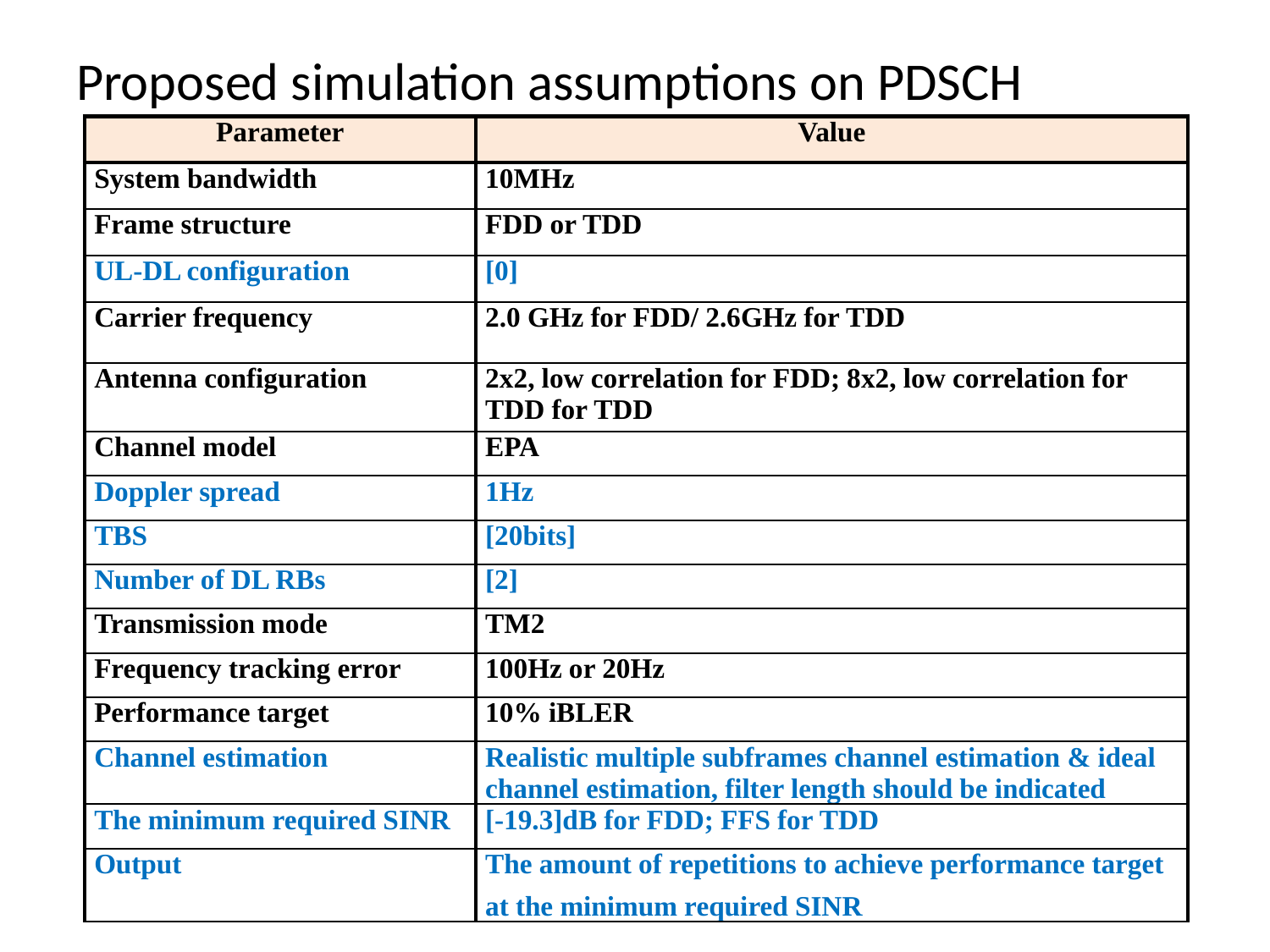

# Proposed simulation assumptions on PDSCH
| Parameter | Value |
| --- | --- |
| System bandwidth | 10MHz |
| Frame structure | FDD or TDD |
| UL-DL configuration | [0] |
| Carrier frequency | 2.0 GHz for FDD/ 2.6GHz for TDD |
| Antenna configuration | 2x2, low correlation for FDD; 8x2, low correlation for TDD for TDD |
| Channel model | EPA |
| Doppler spread | 1Hz |
| TBS | [20bits] |
| Number of DL RBs | [2] |
| Transmission mode | TM2 |
| Frequency tracking error | 100Hz or 20Hz |
| Performance target | 10% iBLER |
| Channel estimation | Realistic multiple subframes channel estimation & ideal channel estimation, filter length should be indicated |
| The minimum required SINR | [-19.3]dB for FDD; FFS for TDD |
| Output | The amount of repetitions to achieve performance target at the minimum required SINR |